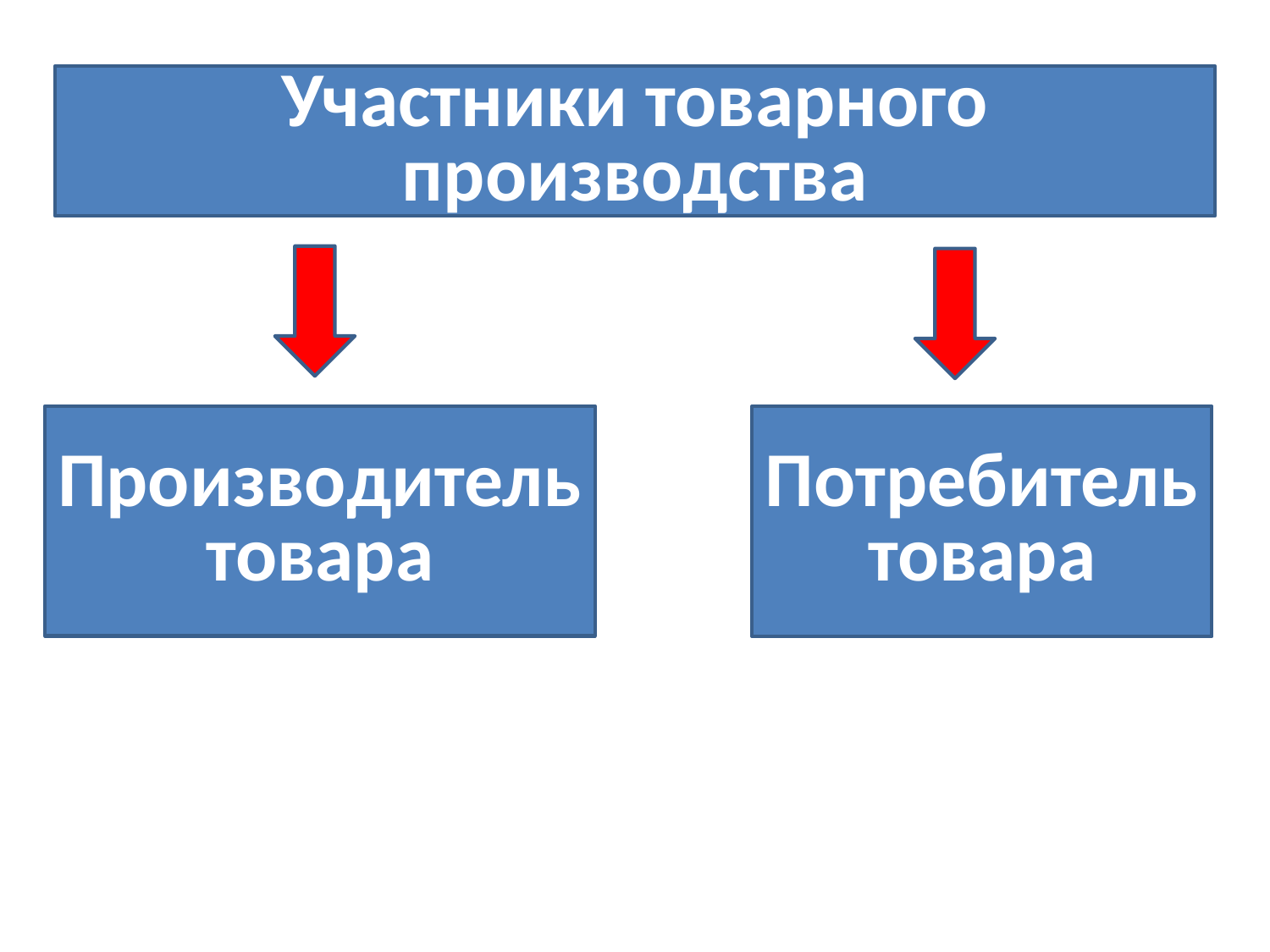

Участники товарного производства

Производитель товара
Потребитель товара